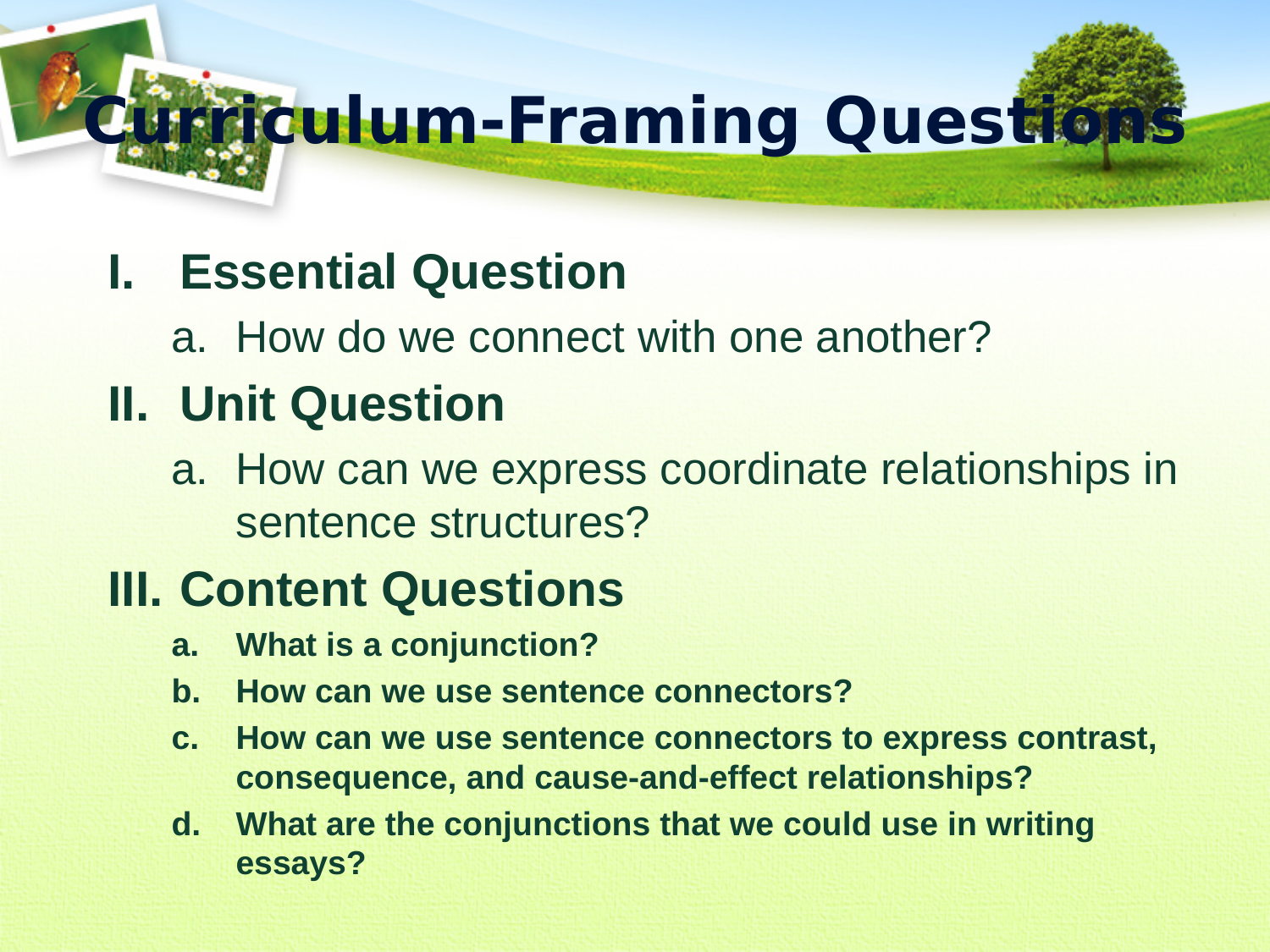

# Curriculum-Framing Questions
Essential Question
How do we connect with one another?
Unit Question
How can we express coordinate relationships in sentence structures?
Content Questions
What is a conjunction?
How can we use sentence connectors?
How can we use sentence connectors to express contrast, consequence, and cause-and-effect relationships?
What are the conjunctions that we could use in writing essays?